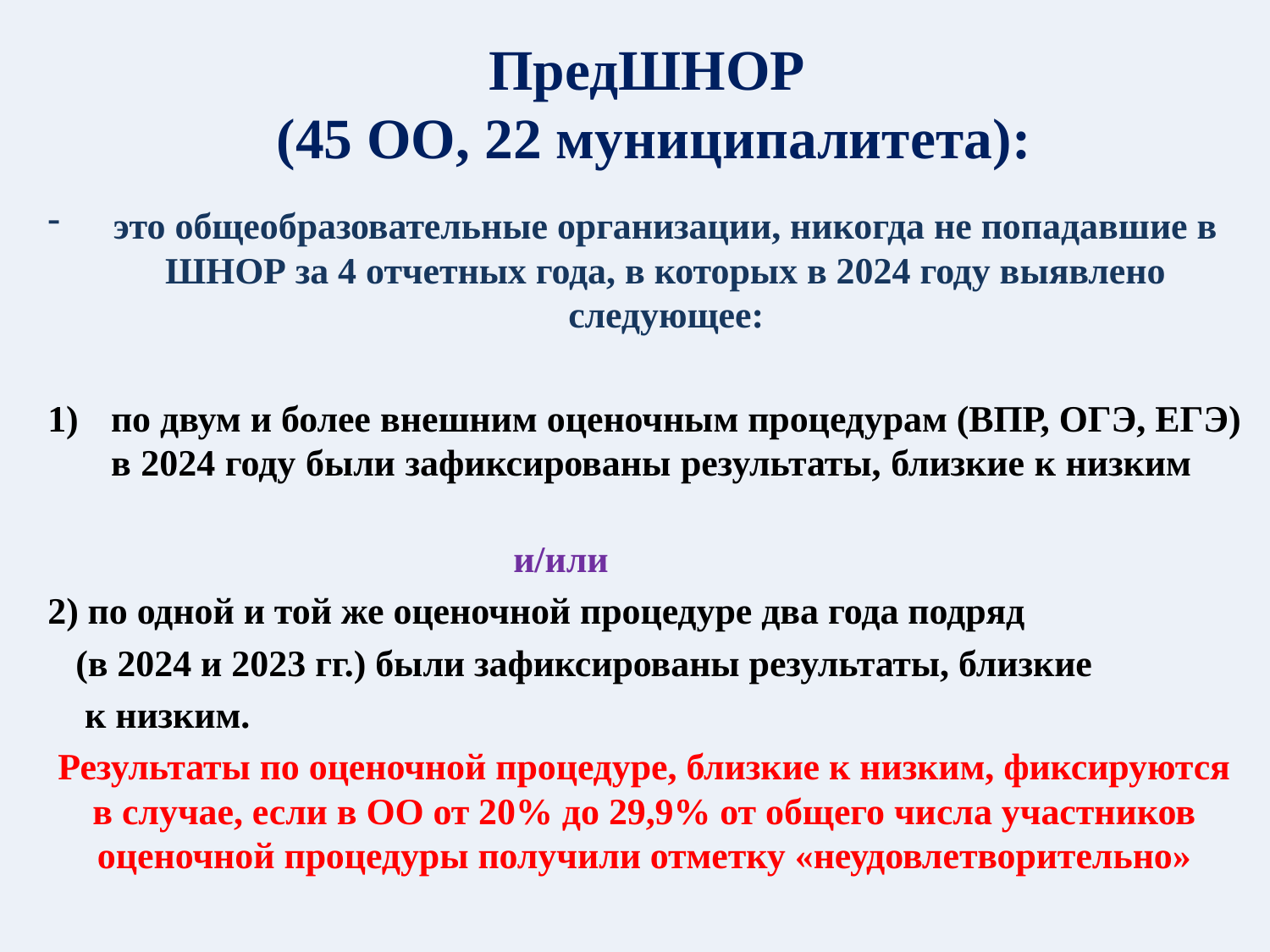

# ПредШНОР (45 ОО, 22 муниципалитета):

это общеобразовательные организации, никогда не попадавшие в ШНОР за 4 отчетных года, в которых в 2024 году выявлено следующее:

по двум и более внешним оценочным процедурам (ВПР, ОГЭ, ЕГЭ) в 2024 году были зафиксированы результаты, близкие к низким
                                                  и/или
2) по одной и той же оценочной процедуре два года подряд
   (в 2024 и 2023 гг.) были зафиксированы результаты, близкие
    к низким.
Результаты по оценочной процедуре, близкие к низким, фиксируются в случае, если в ОО от 20% до 29,9% от общего числа участников оценочной процедуры получили отметку «неудовлетворительно»